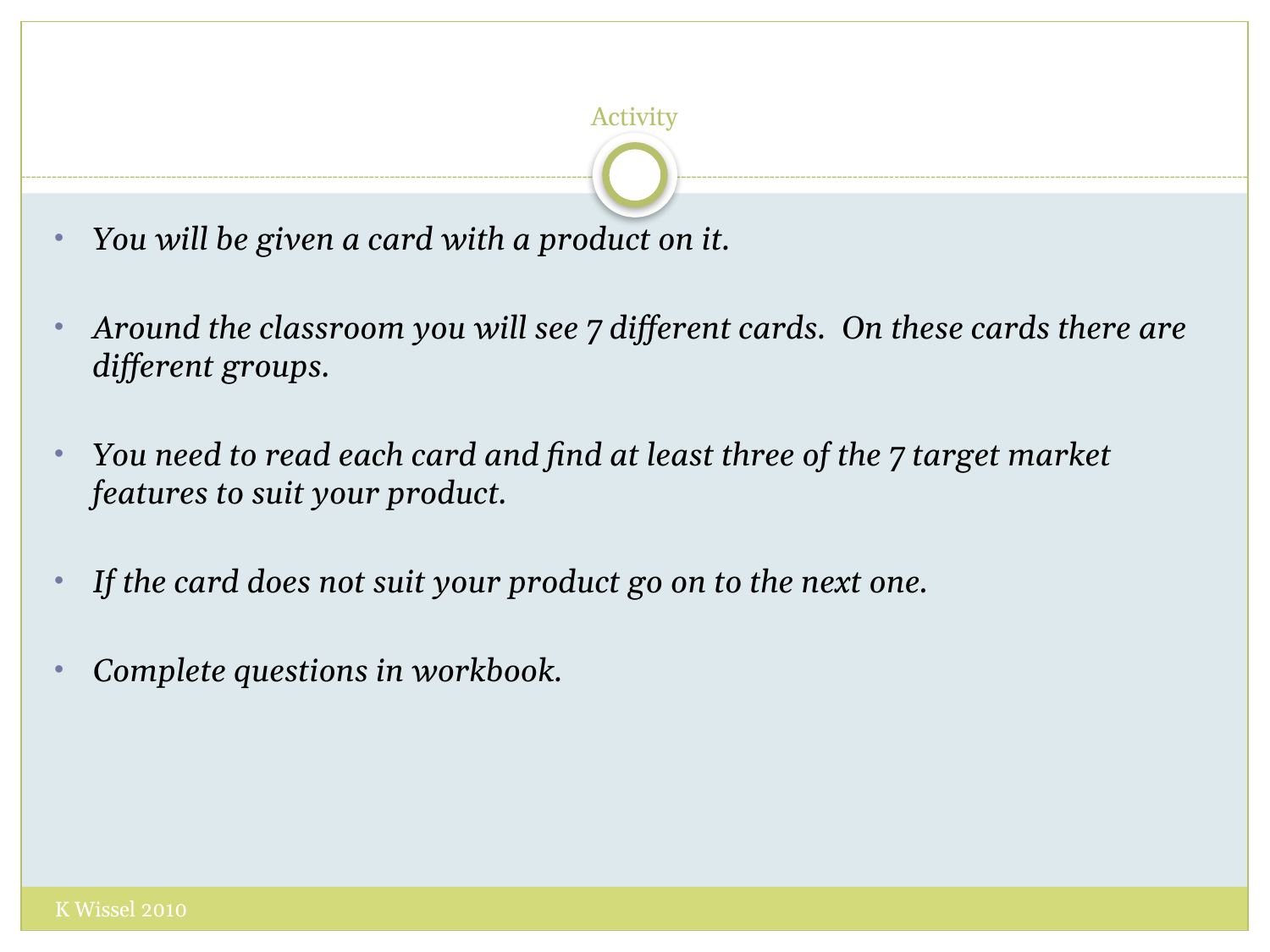

# Activity
You will be given a card with a product on it.

Around the classroom you will see 7 different cards.  On these cards there are different groups.

You need to read each card and find at least three of the 7 target market features to suit your product.

If the card does not suit your product go on to the next one.

Complete questions in workbook.

K Wissel 2010